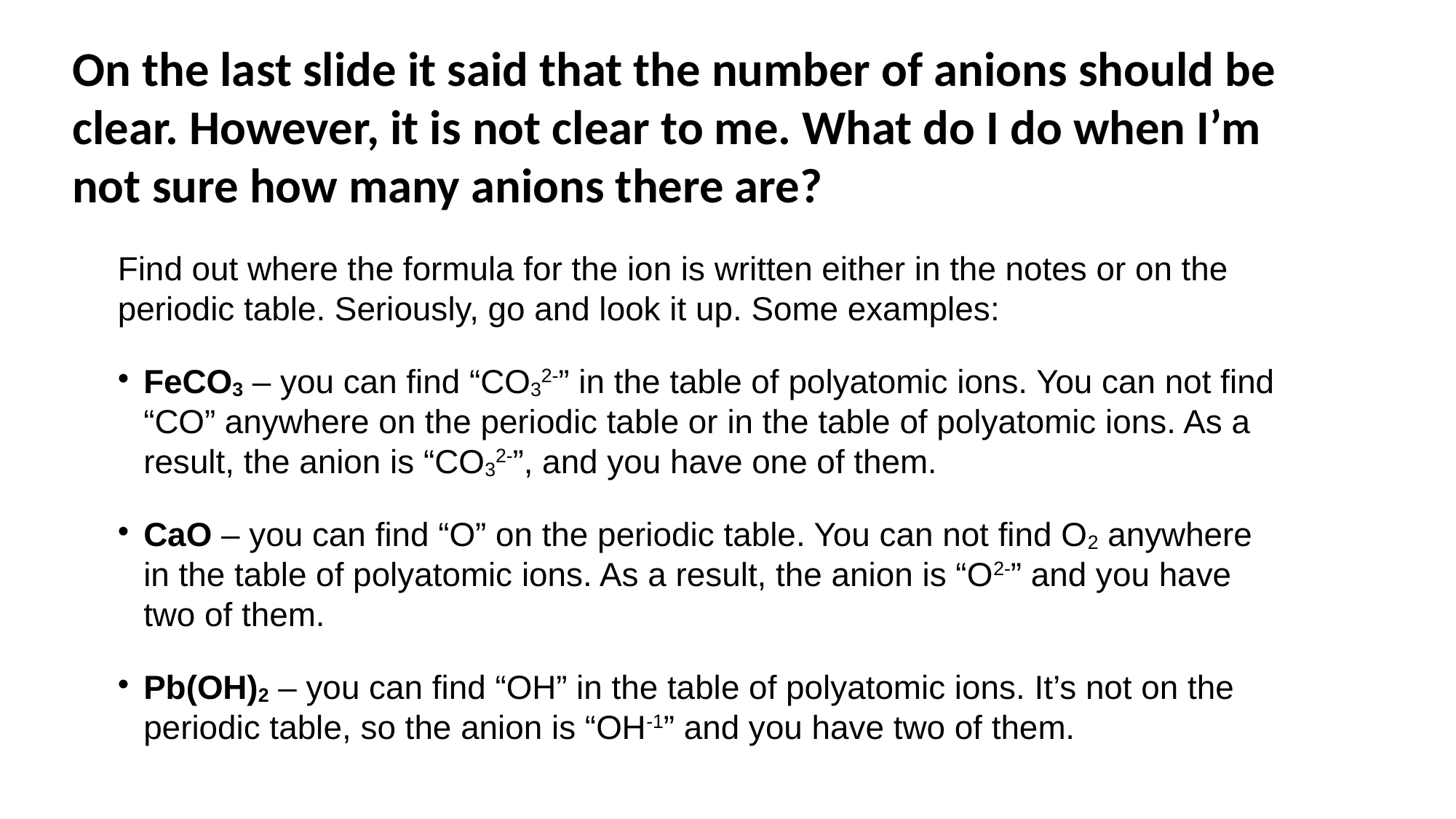

# On the last slide it said that the number of anions should be clear. However, it is not clear to me. What do I do when I’m not sure how many anions there are?
Find out where the formula for the ion is written either in the notes or on the periodic table. Seriously, go and look it up. Some examples:

FeCO3 – you can find “CO32-” in the table of polyatomic ions. You can not find “CO” anywhere on the periodic table or in the table of polyatomic ions. As a result, the anion is “CO32-”, and you have one of them.

CaO – you can find “O” on the periodic table. You can not find O2 anywhere in the table of polyatomic ions. As a result, the anion is “O2-” and you have two of them.

Pb(OH)2 – you can find “OH” in the table of polyatomic ions. It’s not on the periodic table, so the anion is “OH-1” and you have two of them.